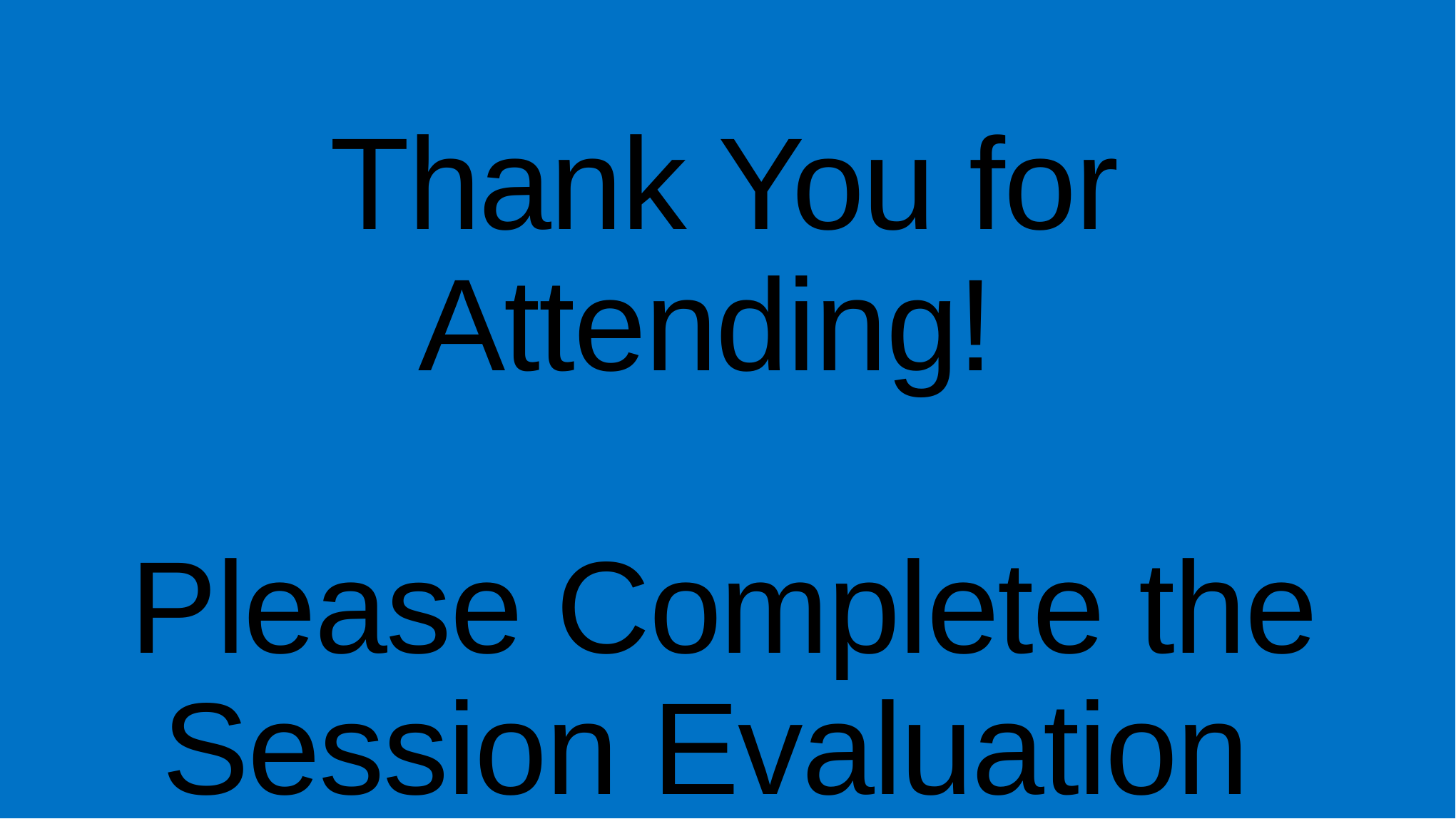

# Thank You for Attending! Please Complete the Session Evaluation